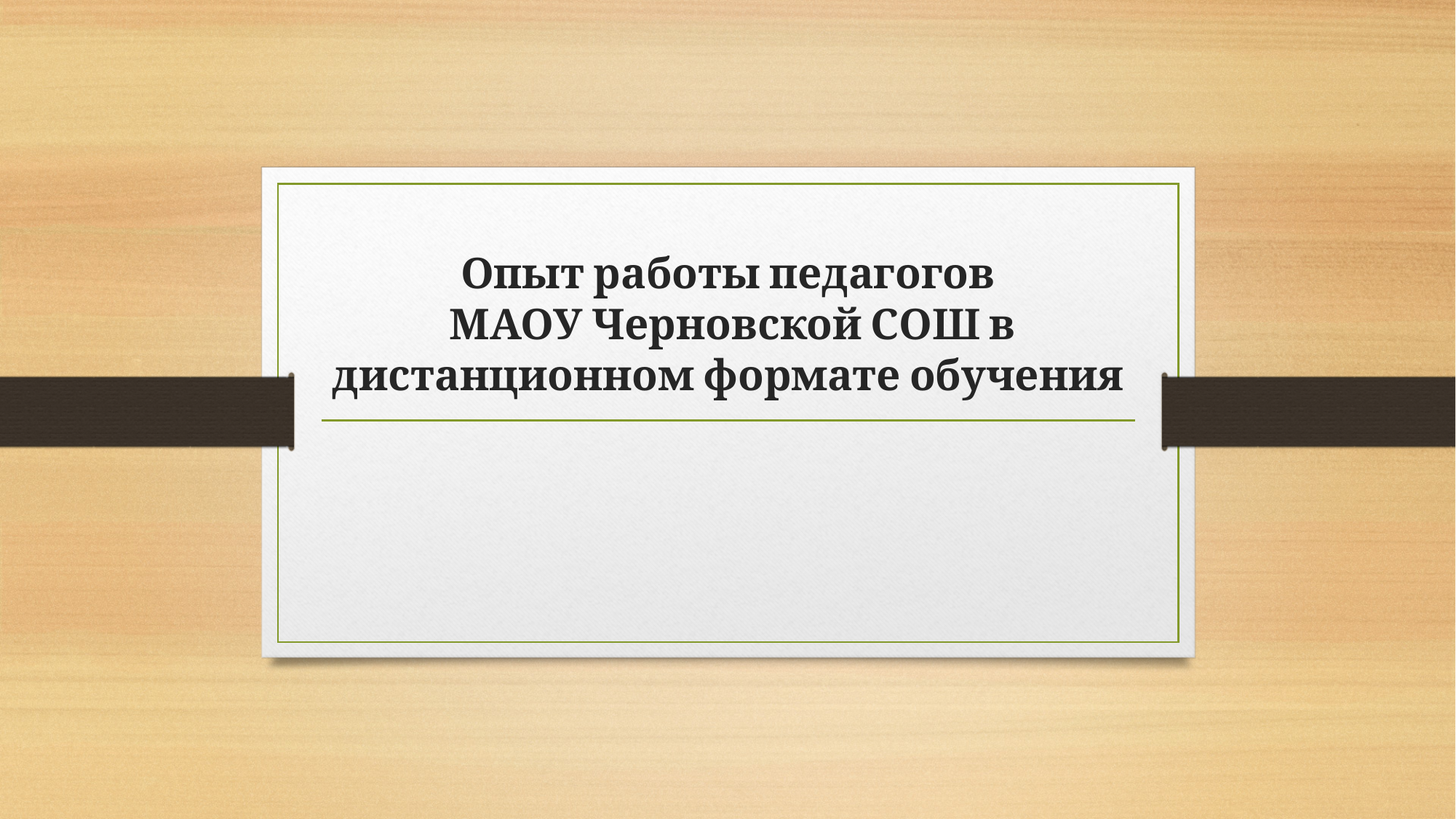

# Опыт работы педагогов МАОУ Черновской СОШ в дистанционном формате обучения